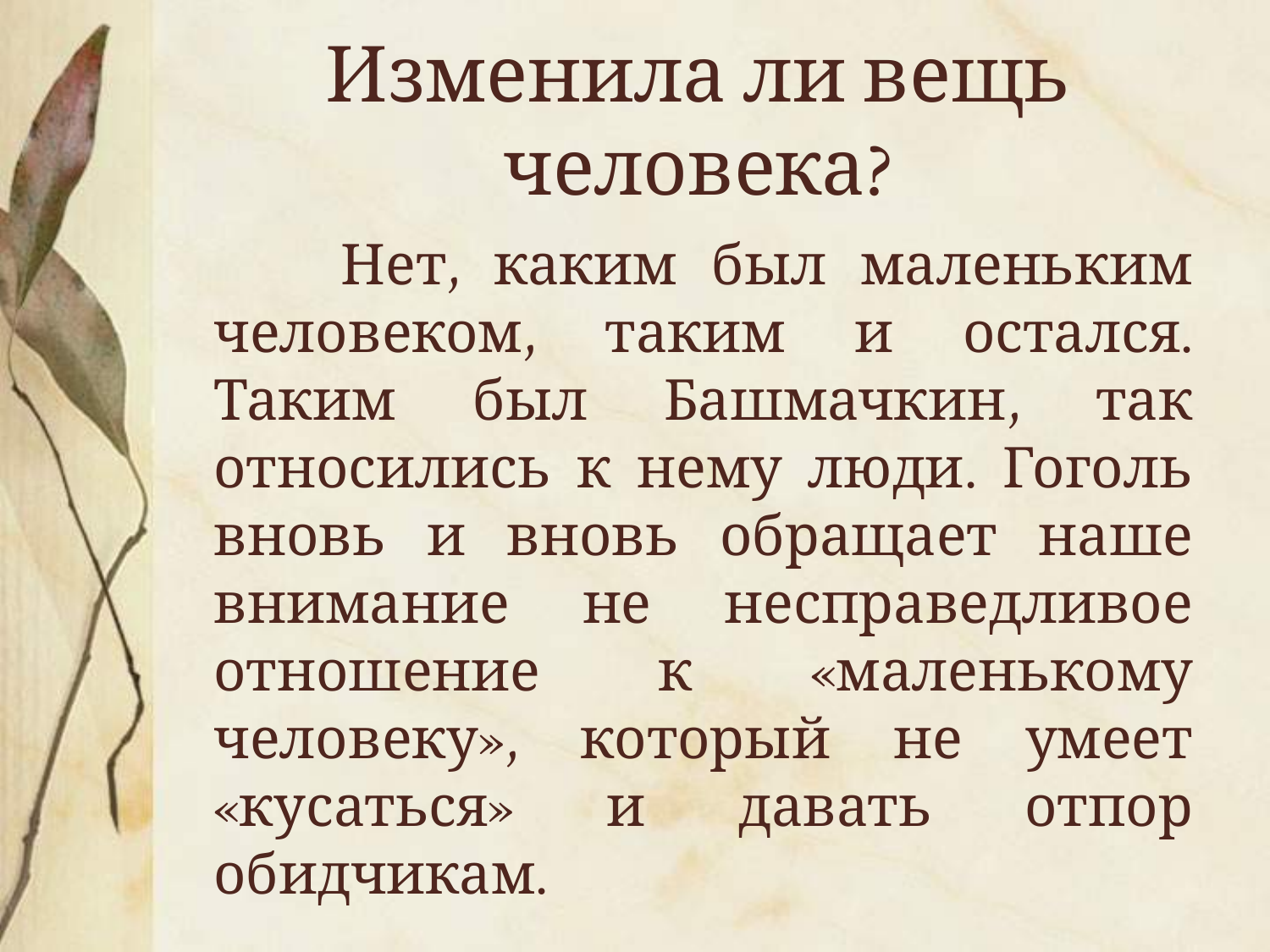

# Изменила ли вещь человека?
	Нет, каким был маленьким человеком, таким и остался. Таким был Башмачкин, так относились к нему люди. Гоголь вновь и вновь обращает наше внимание не несправедливое отношение к «маленькому человеку», который не умеет «кусаться» и давать отпор обидчикам.